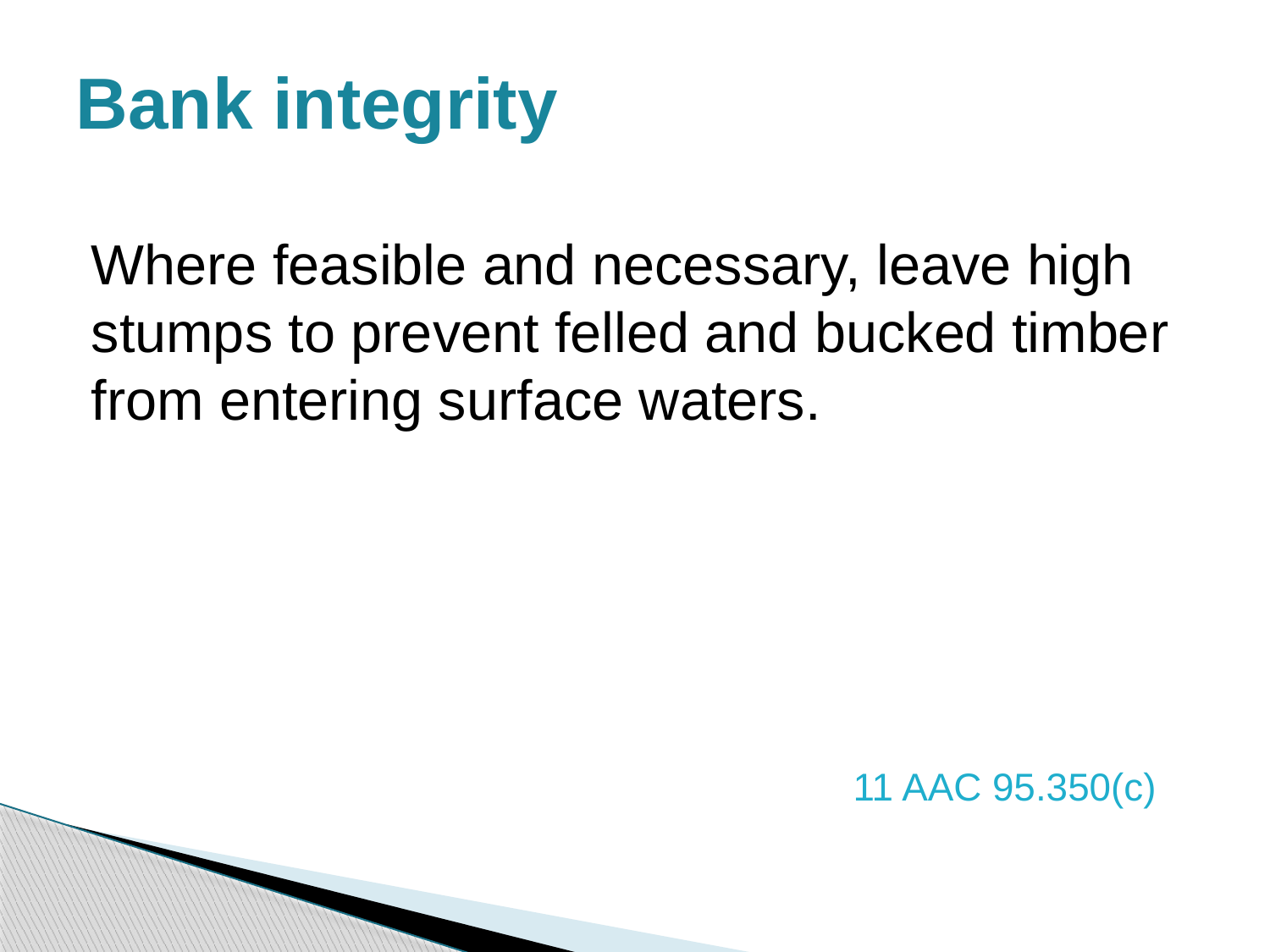

# Bank integrity
Where feasible and necessary, leave high stumps to prevent felled and bucked timber from entering surface waters.

						11 AAC 95.350(c)